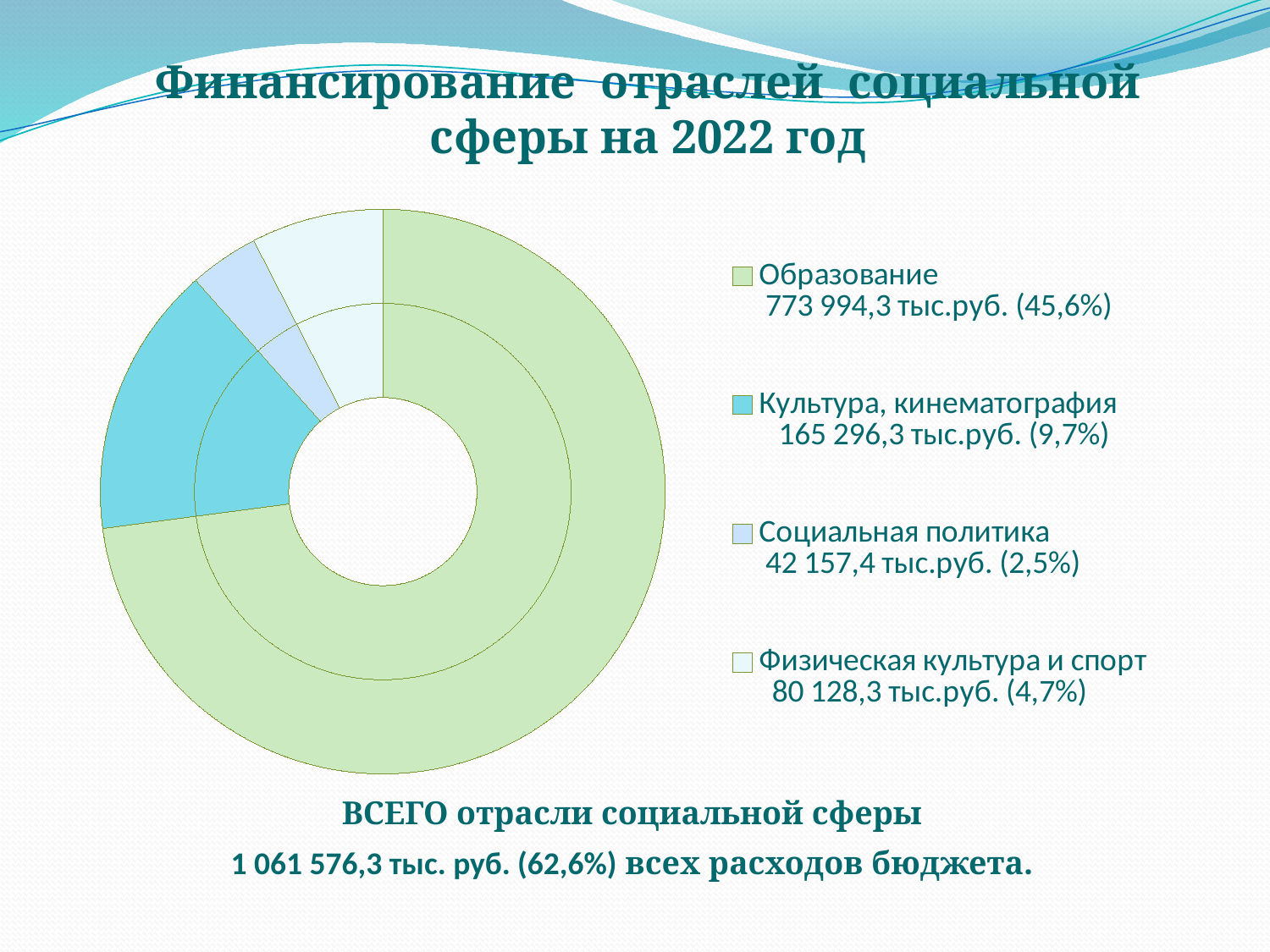

Финансирование  отраслей  социальной сферы на 2022 год

### Chart

| Category | Столбец1 | Столбец2 |
|---|---|---|
| Образование                                       773 994,3 тыс.руб. (45,6%) | 45.626012960948444 | 773994.3 |
| Культура, кинематография              165 296,3 тыс.руб. (9,7%) | 9.744013781751134 | 165296.3 |
| Социальная политика                       42 157,4 тыс.руб. (2,5%) | 2.4851269302627785 | 42157.4 |
| Физическая культура и спорт         80 128,3 тыс.руб. (4,7%) | 4.723464829571439 | 80128.3 |
ВСЕГО отрасли социальной сферы
1 061 576,3 тыс. руб. (62,6%) всех расходов бюджета.